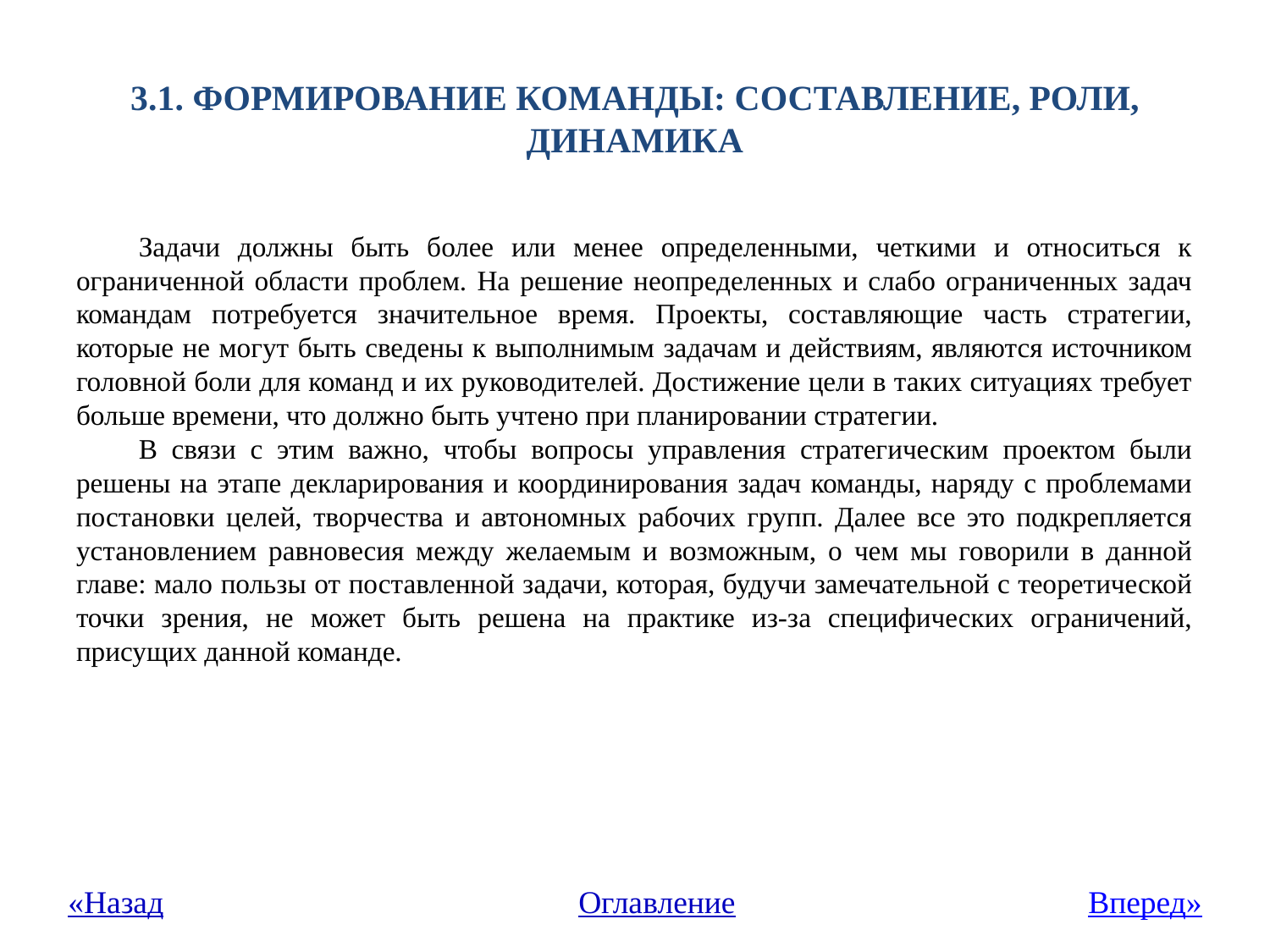

# 3.1. Формирование команды: составление, роли, динамика
Задачи должны быть более или менее определенными, четкими и относиться к ограниченной области проблем. На решение неопределенных и слабо ограниченных задач командам потребуется значительное время. Проекты, составляющие часть стратегии, которые не могут быть сведены к выполнимым задачам и действиям, являются источником головной боли для команд и их руководителей. Достижение цели в таких ситуациях требует больше времени, что должно быть учтено при планировании стратегии.
В связи с этим важно, чтобы вопросы управления стратегическим проектом были решены на этапе декларирования и координирования задач команды, наряду с проблемами постановки целей, творчества и автономных рабочих групп. Далее все это подкрепляется установлением равновесия между желаемым и возможным, о чем мы говорили в данной главе: мало пользы от поставленной задачи, которая, будучи замечательной с теоретической точки зрения, не может быть решена на практике из-за специфических ограничений, присущих данной команде.

«Назад
Оглавление
Вперед»